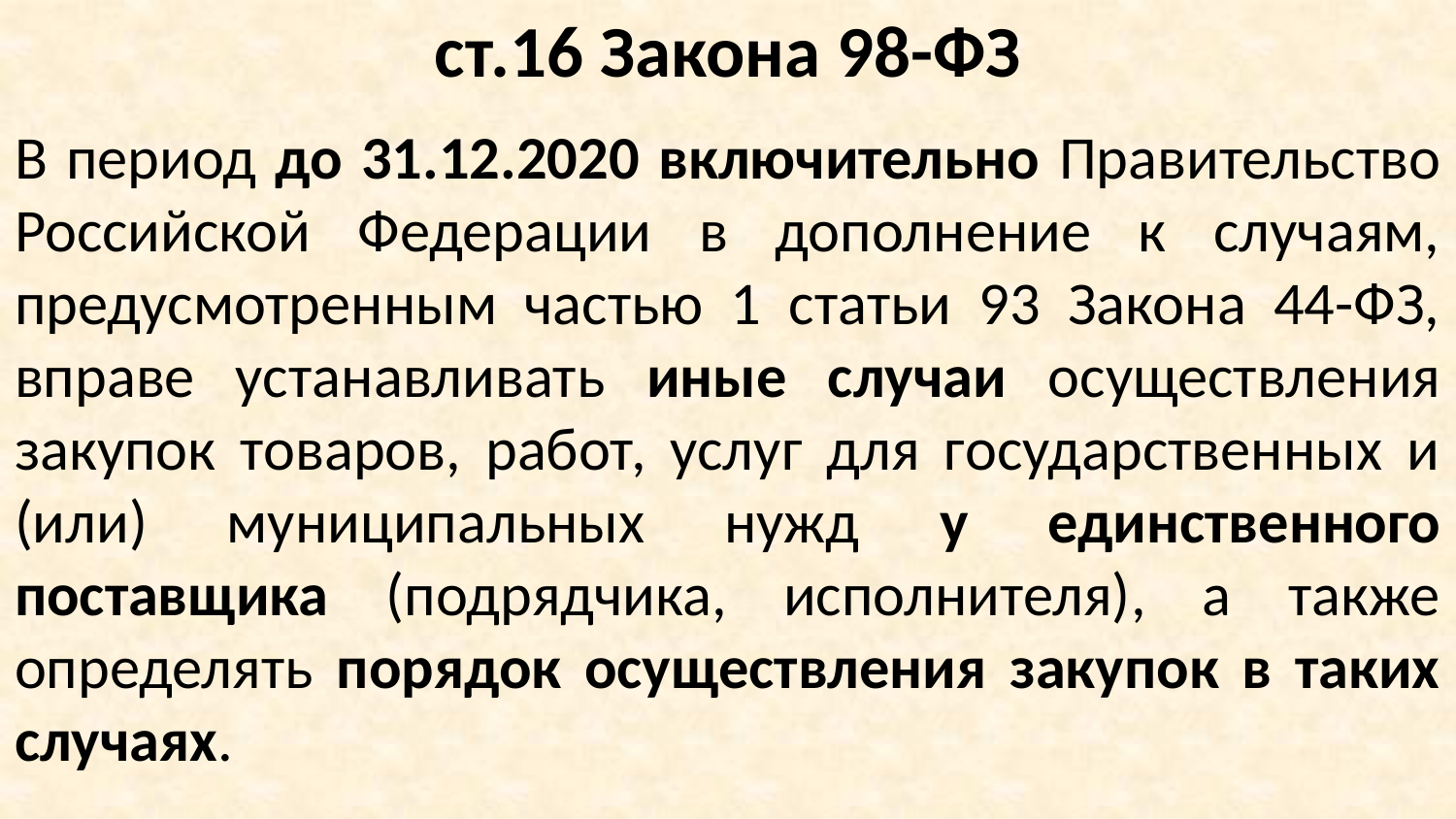

ст.16 Закона 98-ФЗ
В период до 31.12.2020 включительно Правительство Российской Федерации в дополнение к случаям, предусмотренным частью 1 статьи 93 Закона 44-ФЗ, вправе устанавливать иные случаи осуществления закупок товаров, работ, услуг для государственных и (или) муниципальных нужд у единственного поставщика (подрядчика, исполнителя), а также определять порядок осуществления закупок в таких случаях.